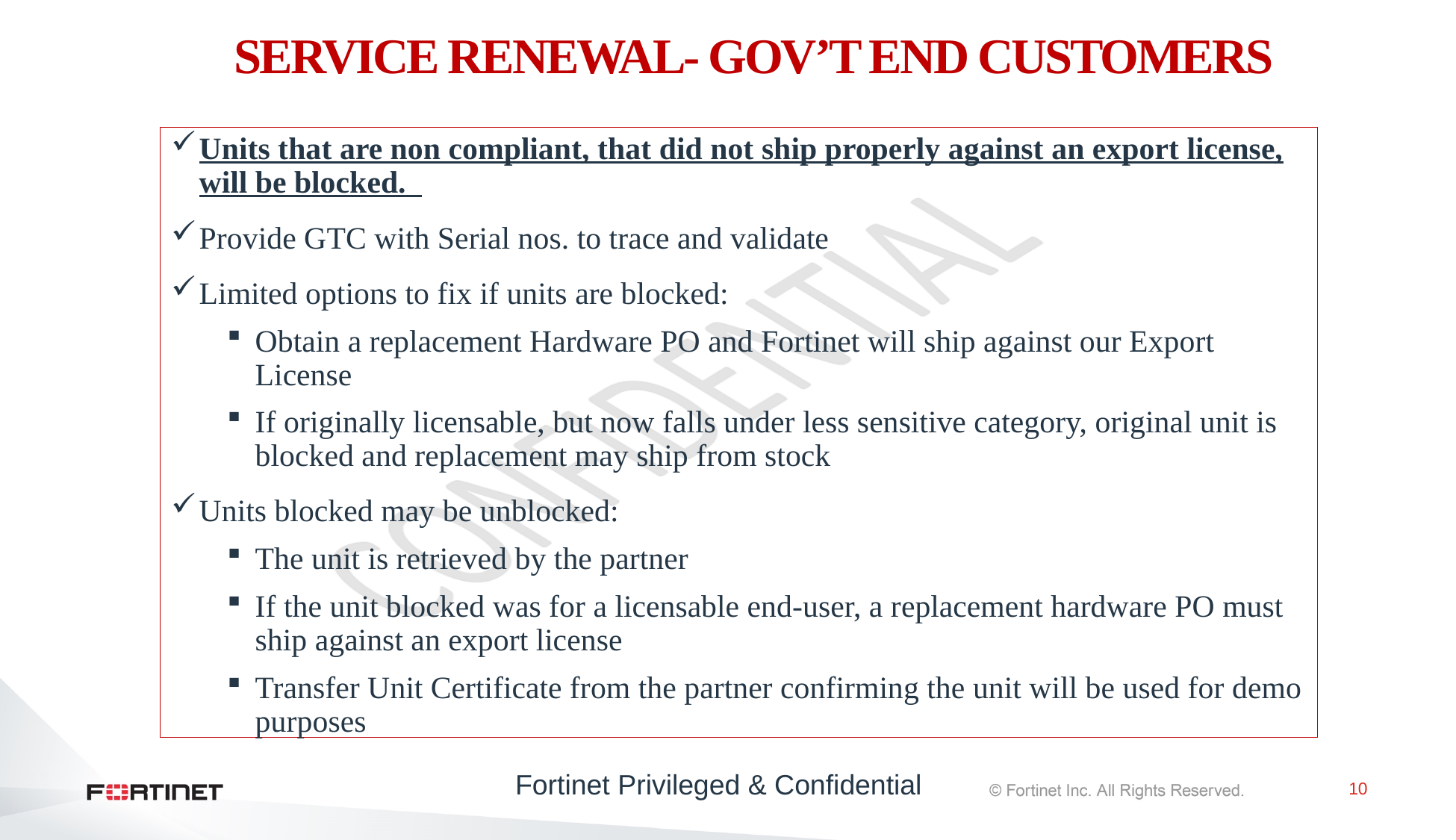

# SERVICE RENEWAL- GOV’T END CUSTOMERS
Units that are non compliant, that did not ship properly against an export license, will be blocked.
Provide GTC with Serial nos. to trace and validate
Limited options to fix if units are blocked:
Obtain a replacement Hardware PO and Fortinet will ship against our Export License
If originally licensable, but now falls under less sensitive category, original unit is blocked and replacement may ship from stock
Units blocked may be unblocked:
The unit is retrieved by the partner
If the unit blocked was for a licensable end-user, a replacement hardware PO must ship against an export license
Transfer Unit Certificate from the partner confirming the unit will be used for demo purposes

Fortinet Privileged & Confidential